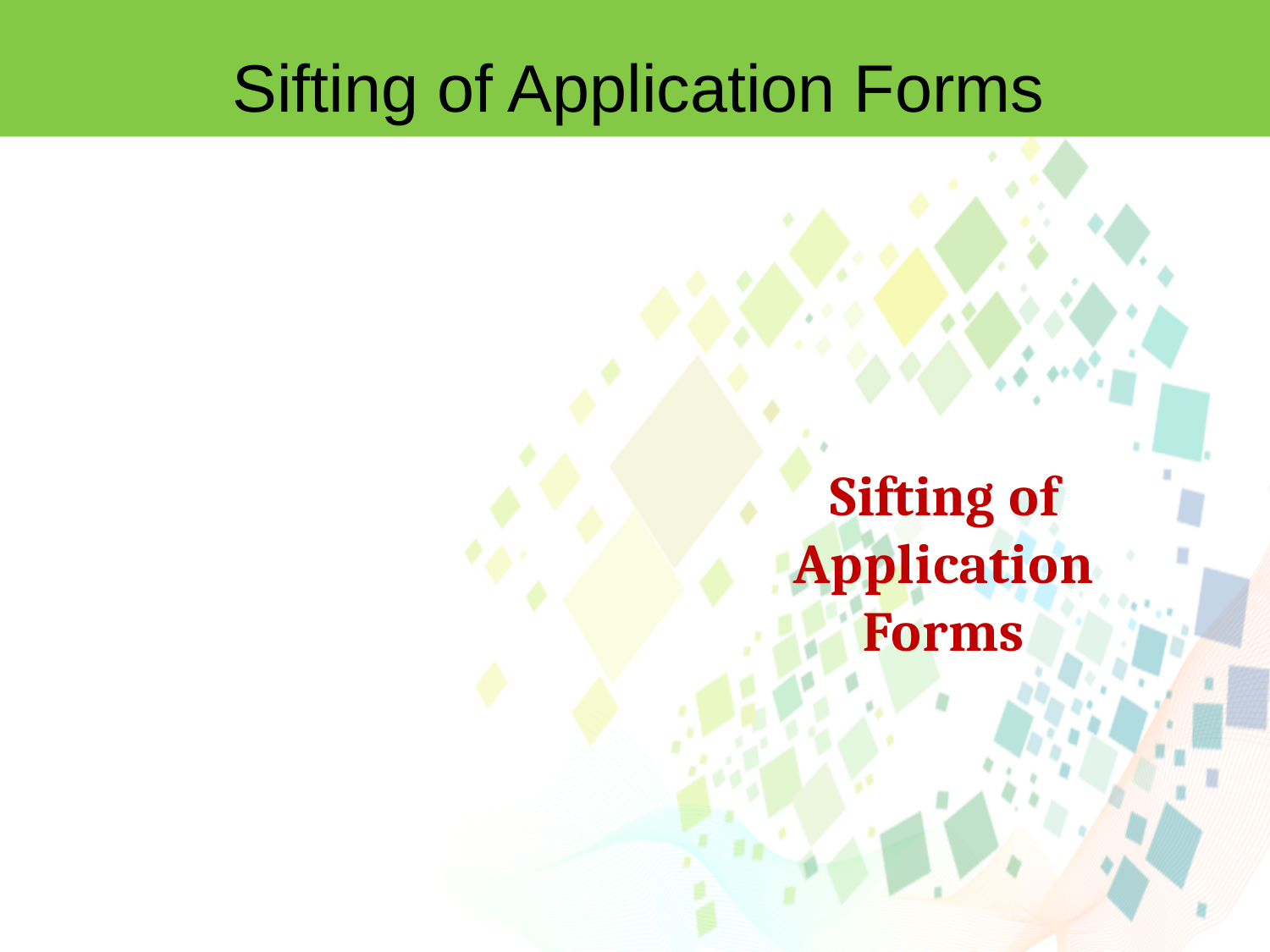

Sifting of Application Forms
Sifting of Application Forms